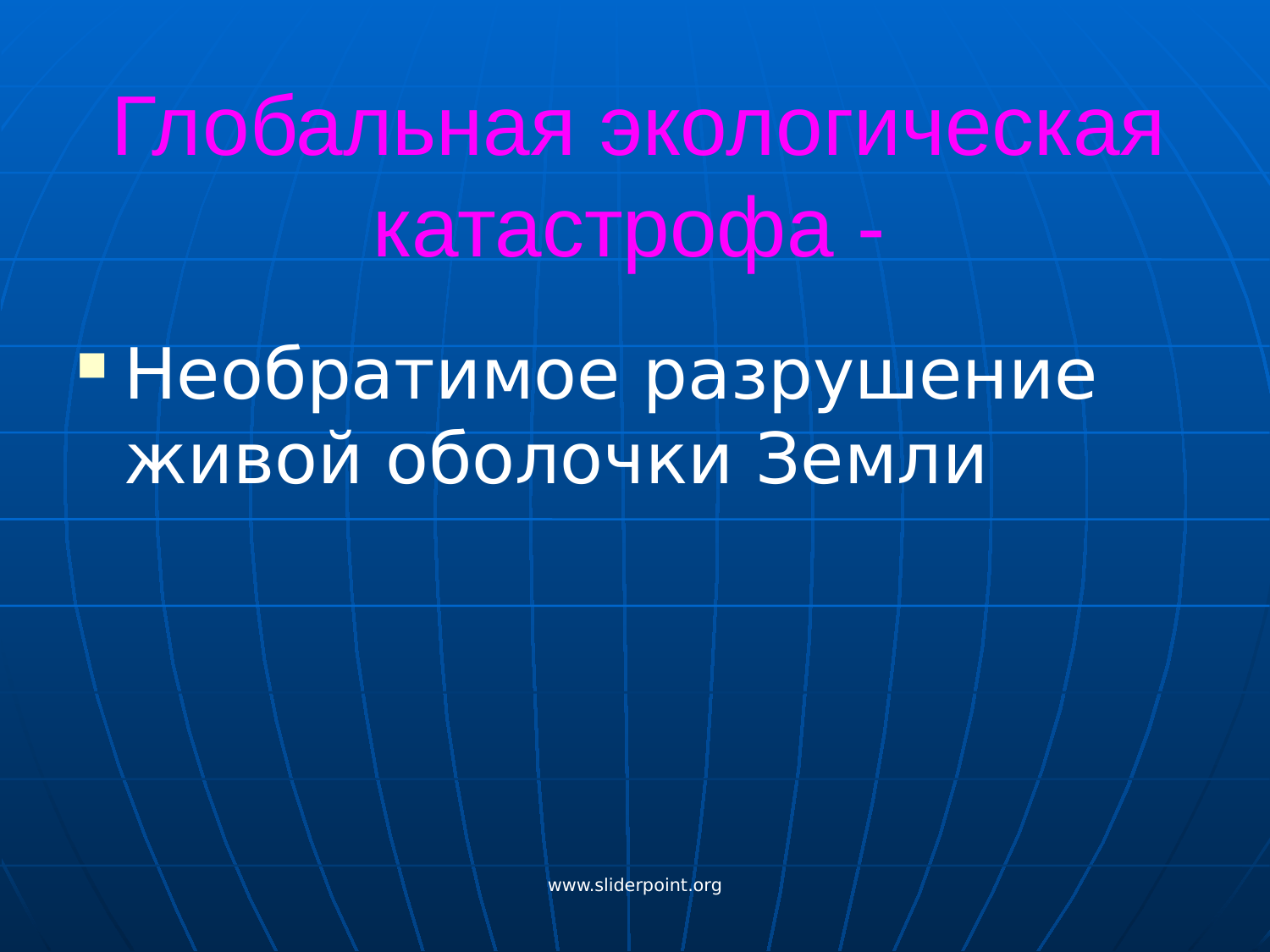

# Глобальная экологическая катастрофа -
Необратимое разрушение живой оболочки Земли
www.sliderpoint.org